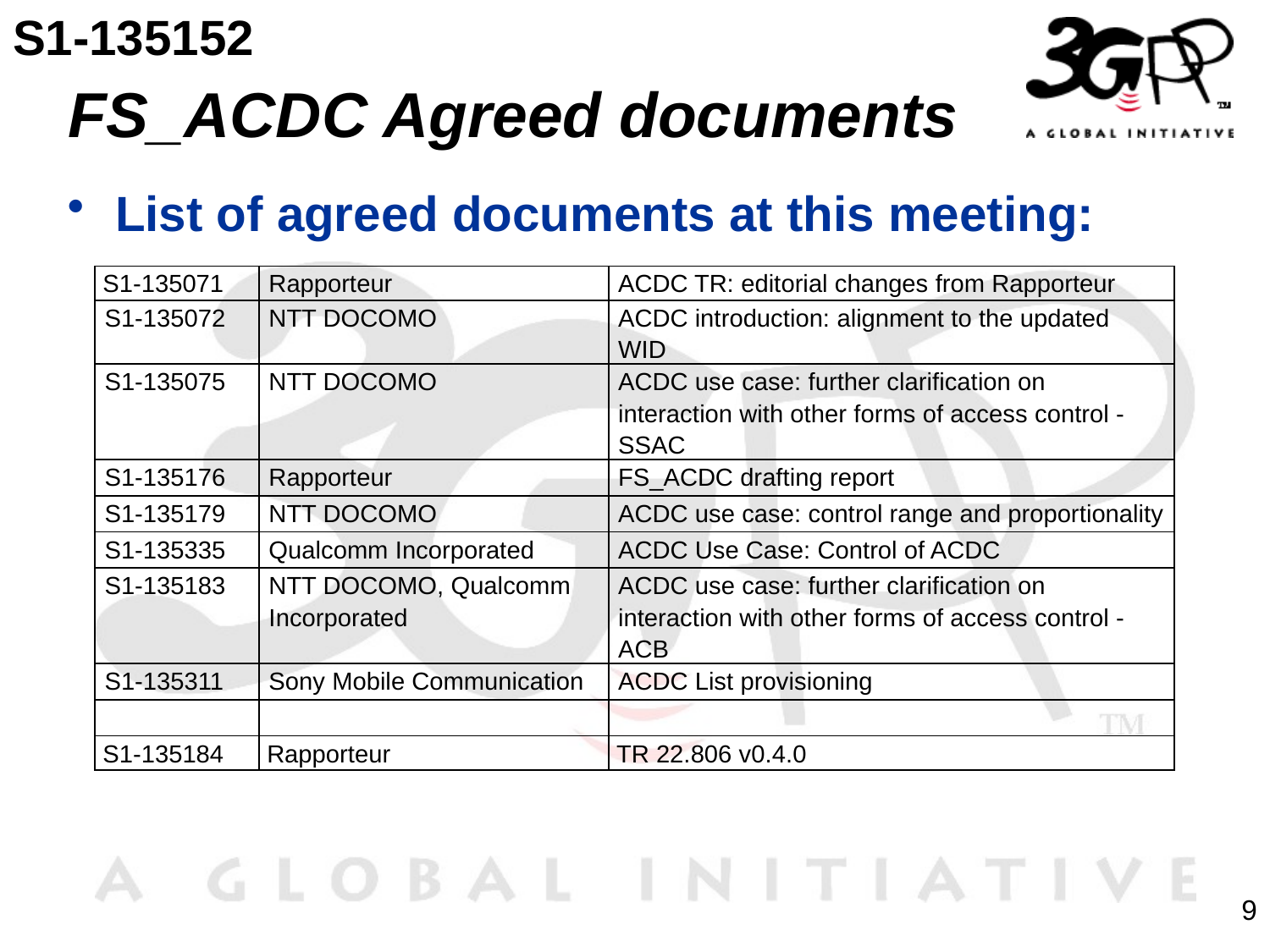

S1-135152
# FS_ACDC Agreed documents
List of agreed documents at this meeting:

| S1-135071 | Rapporteur | ACDC TR: editorial changes from Rapporteur |
| --- | --- | --- |
| S1-135072 | NTT DOCOMO | ACDC introduction: alignment to the updated WID |
| S1-135075 | NTT DOCOMO | ACDC use case: further clarification on interaction with other forms of access control - SSAC |
| S1-135176 | Rapporteur | FS\_ACDC drafting report |
| S1-135179 | NTT DOCOMO | ACDC use case: control range and proportionality |
| S1-135335 | Qualcomm Incorporated | ACDC Use Case: Control of ACDC |
| S1-135183 | NTT DOCOMO, Qualcomm Incorporated | ACDC use case: further clarification on interaction with other forms of access control - ACB |
| S1-135311 | Sony Mobile Communication | ACDC List provisioning |
|  |  |  |
| S1-135184 | Rapporteur | TR 22.806 v0.4.0 |
9